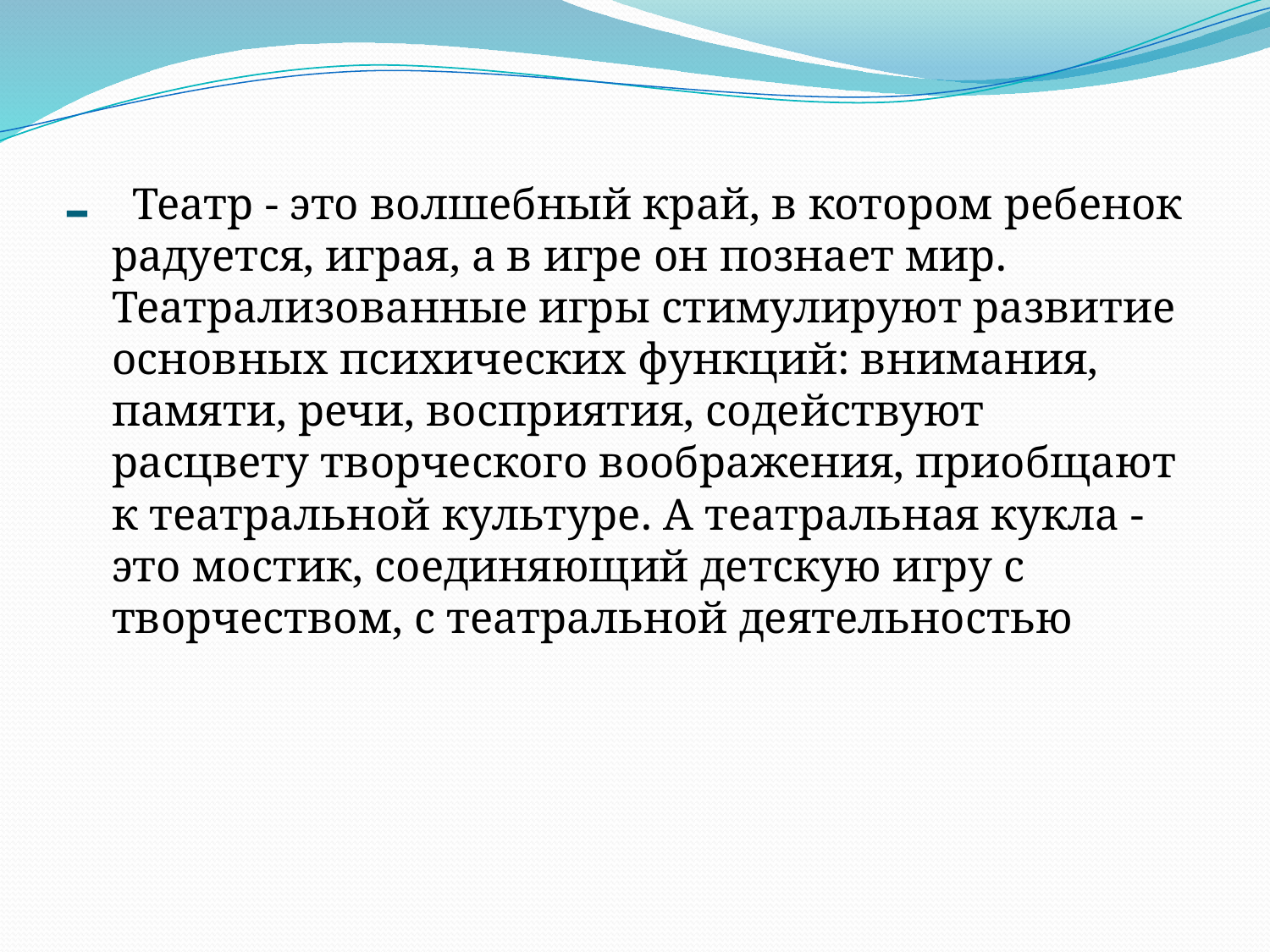

Театр - это волшебный край, в котором ребенок радуется, играя, а в игре он познает мир. Театрализованные игры стимулируют развитие основных психических функций: внимания, памяти, речи, восприятия, содействуют расцвету творческого воображения, приобщают к театральной культуре. А театральная кукла - это мостик, соединяющий детскую игру с творчеством, с театральной деятельностью

# -